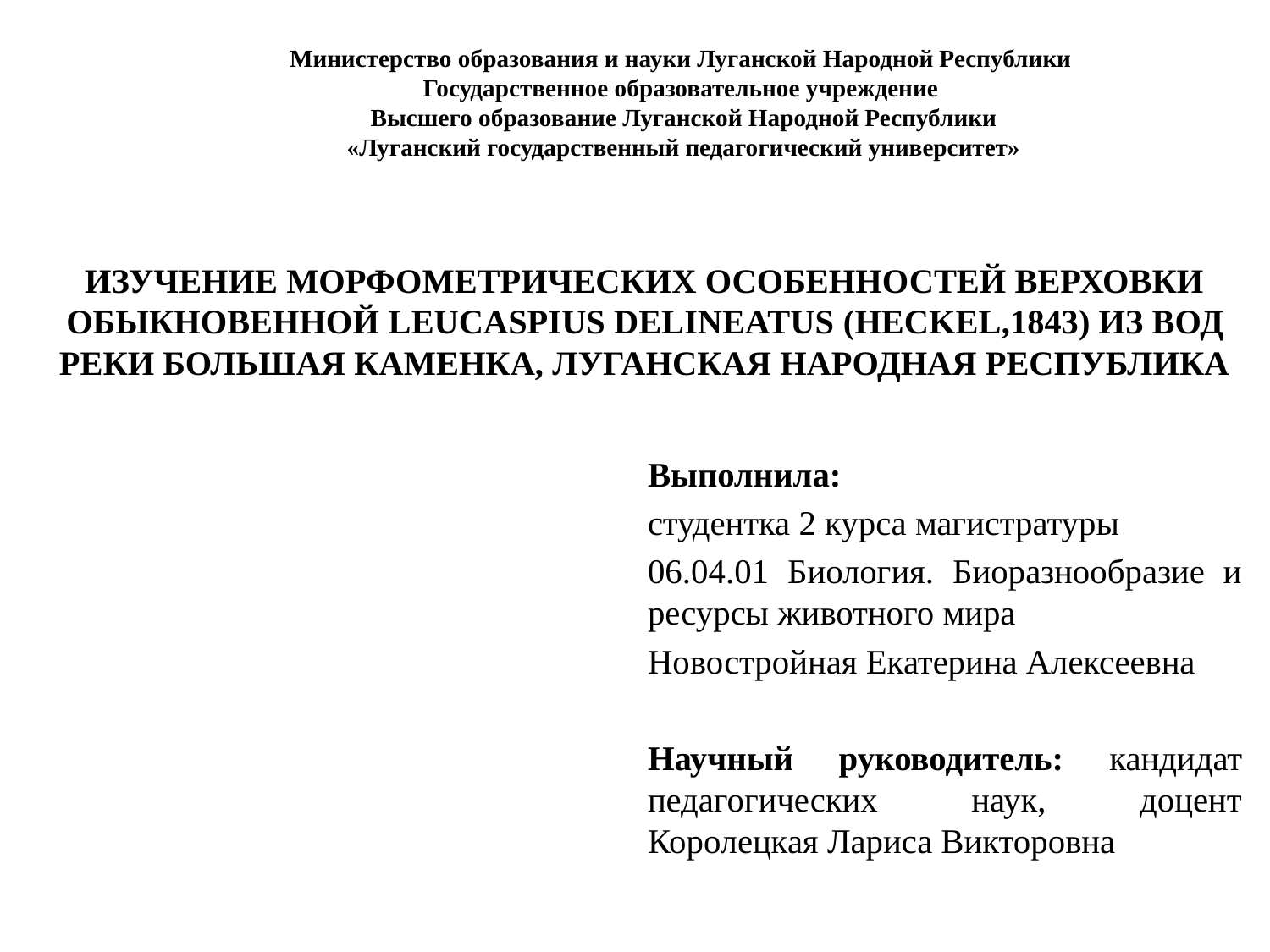

Министерство образования и науки Луганской Народной Республики
Государственное образовательное учреждение
Высшего образование Луганской Народной Республики
«Луганский государственный педагогический университет»
# ИЗУЧЕНИЕ МОРФОМЕТРИЧЕСКИХ ОСОБЕННОСТЕЙ ВЕРХОВКИ ОБЫКНОВЕННОЙ LEUCASPIUS DELINEATUS (HECKEL,1843) ИЗ ВОД РЕКИ БОЛЬШАЯ КАМЕНКА, ЛУГАНСКАЯ НАРОДНАЯ РЕСПУБЛИКА
Выполнила:
студентка 2 курса магистратуры
06.04.01 Биология. Биоразнообразие и ресурсы животного мира
Новостройная Екатерина Алексеевна

Научный руководитель: кандидат педагогических наук, доцент Королецкая Лариса Викторовна